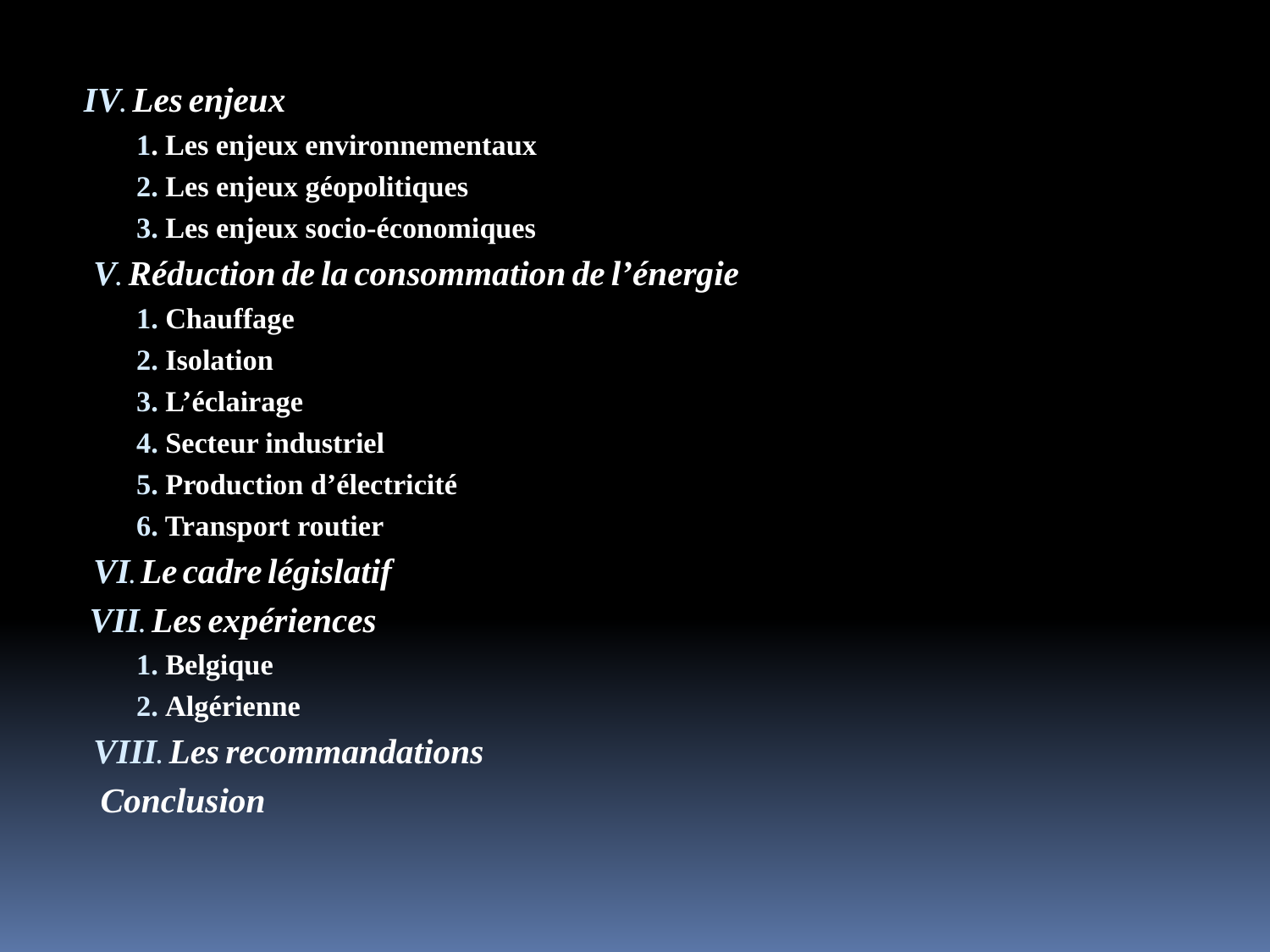

IV. Les enjeux
         1. Les enjeux environnementaux
         2. Les enjeux géopolitiques
         3. Les enjeux socio-économiques
   V. Réduction de la consommation de l’énergie
         1. Chauffage
         2. Isolation
         3. L’éclairage
         4. Secteur industriel
         5. Production d’électricité
         6. Transport routier
   VI. Le cadre législatif
   VII. Les expériences
         1. Belgique
         2. Algérienne
   VIII. Les recommandations
    Conclusion